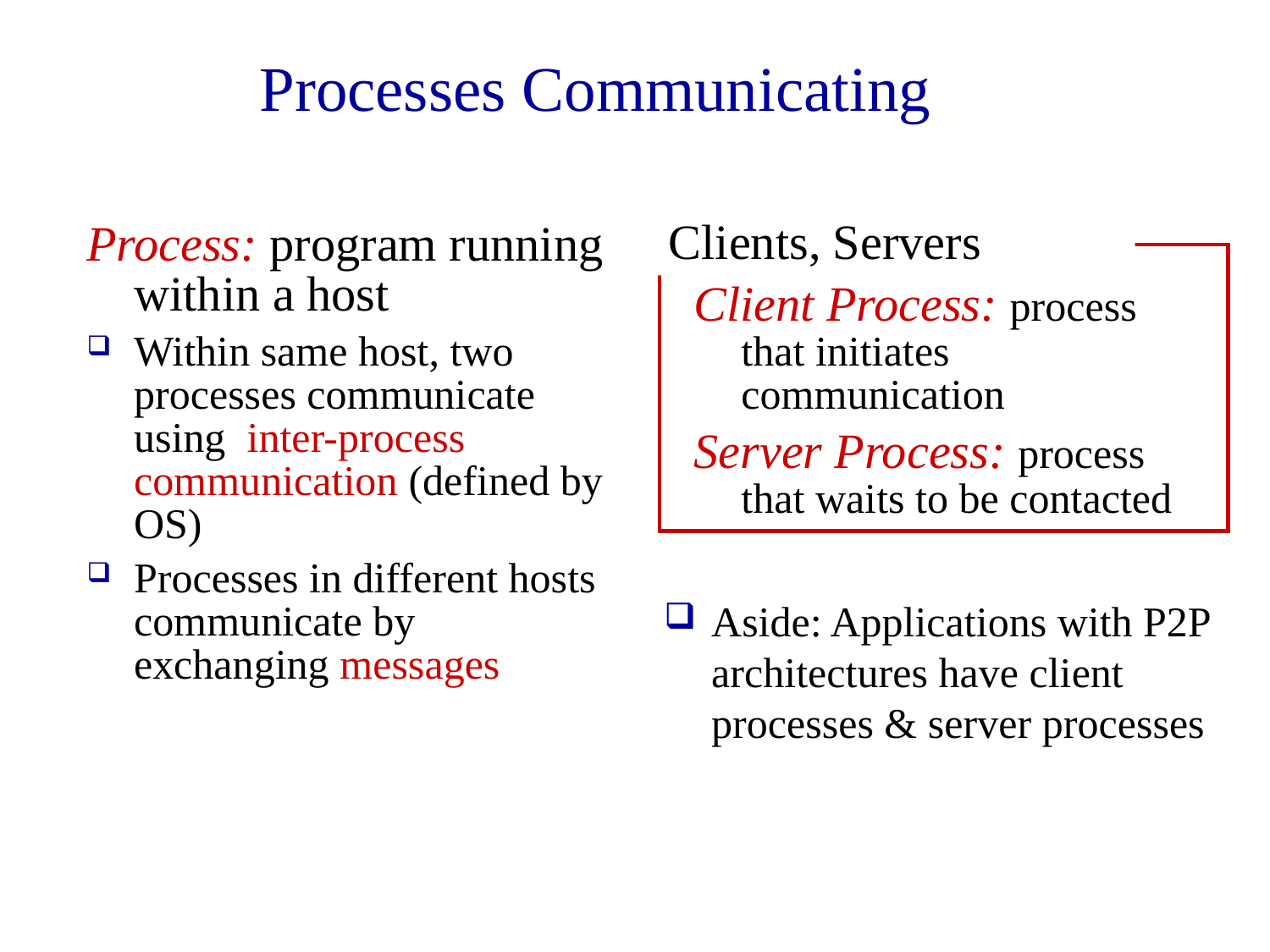

Processes Communicating
Clients, Servers
Process: program running within a host
Within same host, two processes communicate using  inter-process communication (defined by OS)
Processes in different hosts communicate by exchanging messages

Client Process: process that initiates communication
Server Process: process that waits to be contacted
Aside: Applications with P2P architectures have client processes & server processes